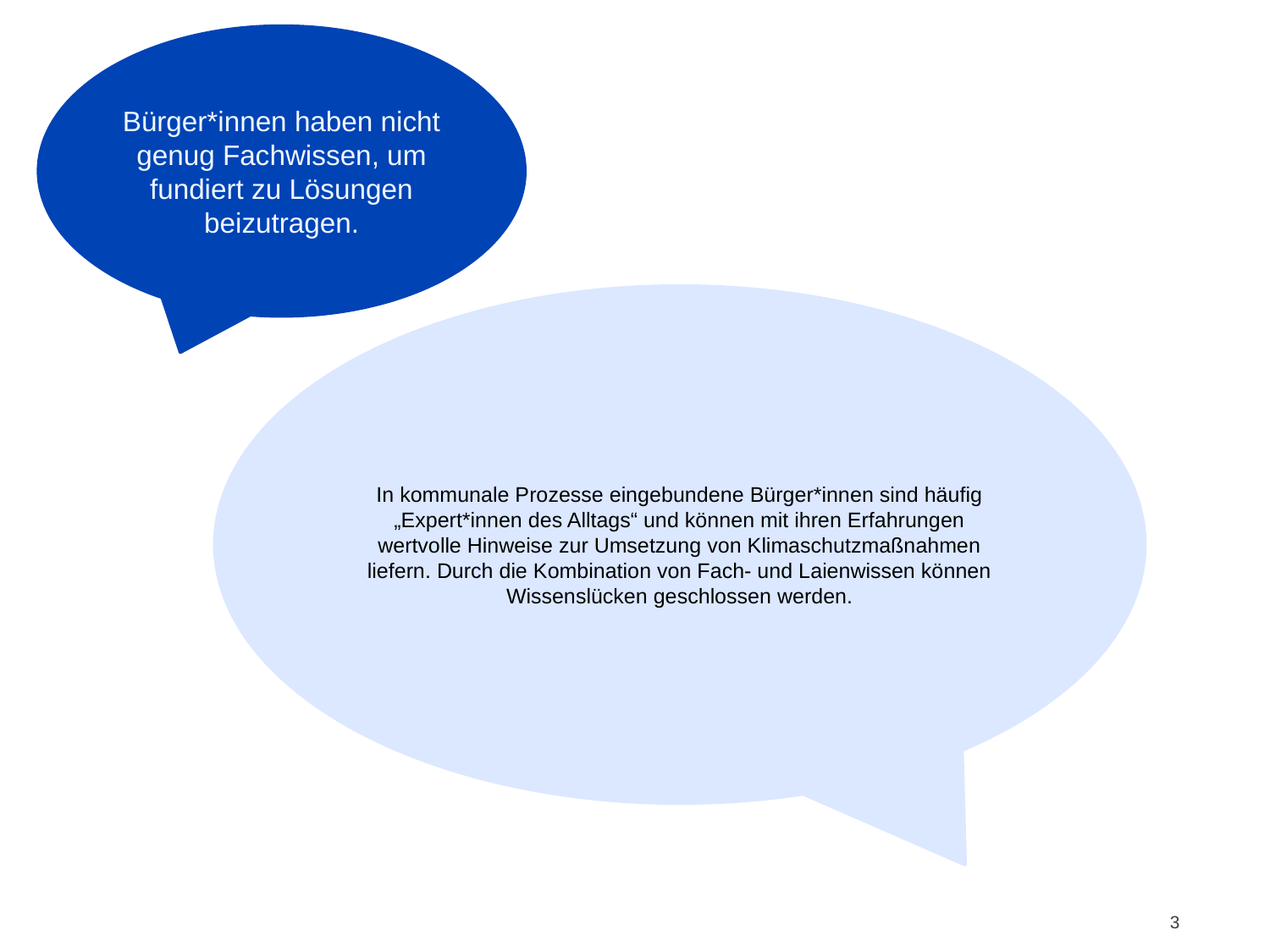

Bürger*innen haben nicht genug Fachwissen, um fundiert zu Lösungen beizutragen.
# Argumente 4
In kommunale Prozesse eingebundene Bürger*innen sind häufig „Expert*innen des Alltags“ und können mit ihren Erfahrungen wertvolle Hinweise zur Umsetzung von Klimaschutzmaßnahmen liefern. Durch die Kombination von Fach- und Laienwissen können Wissenslücken geschlossen werden.